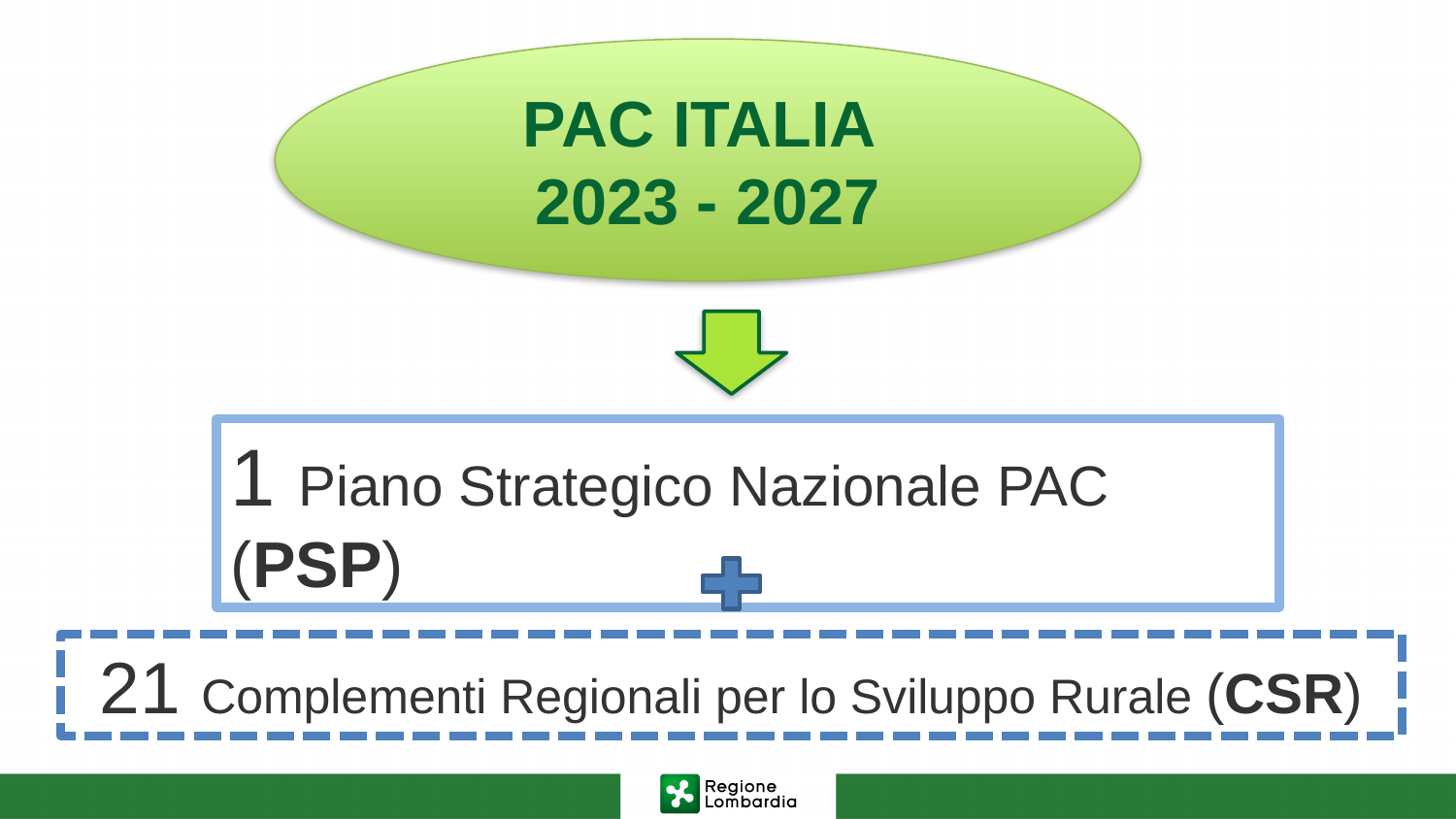

PAC ITALIA
2023 - 2027

1 Piano Strategico Nazionale PAC (PSP)

21 Complementi Regionali per lo Sviluppo Rurale (CSR)